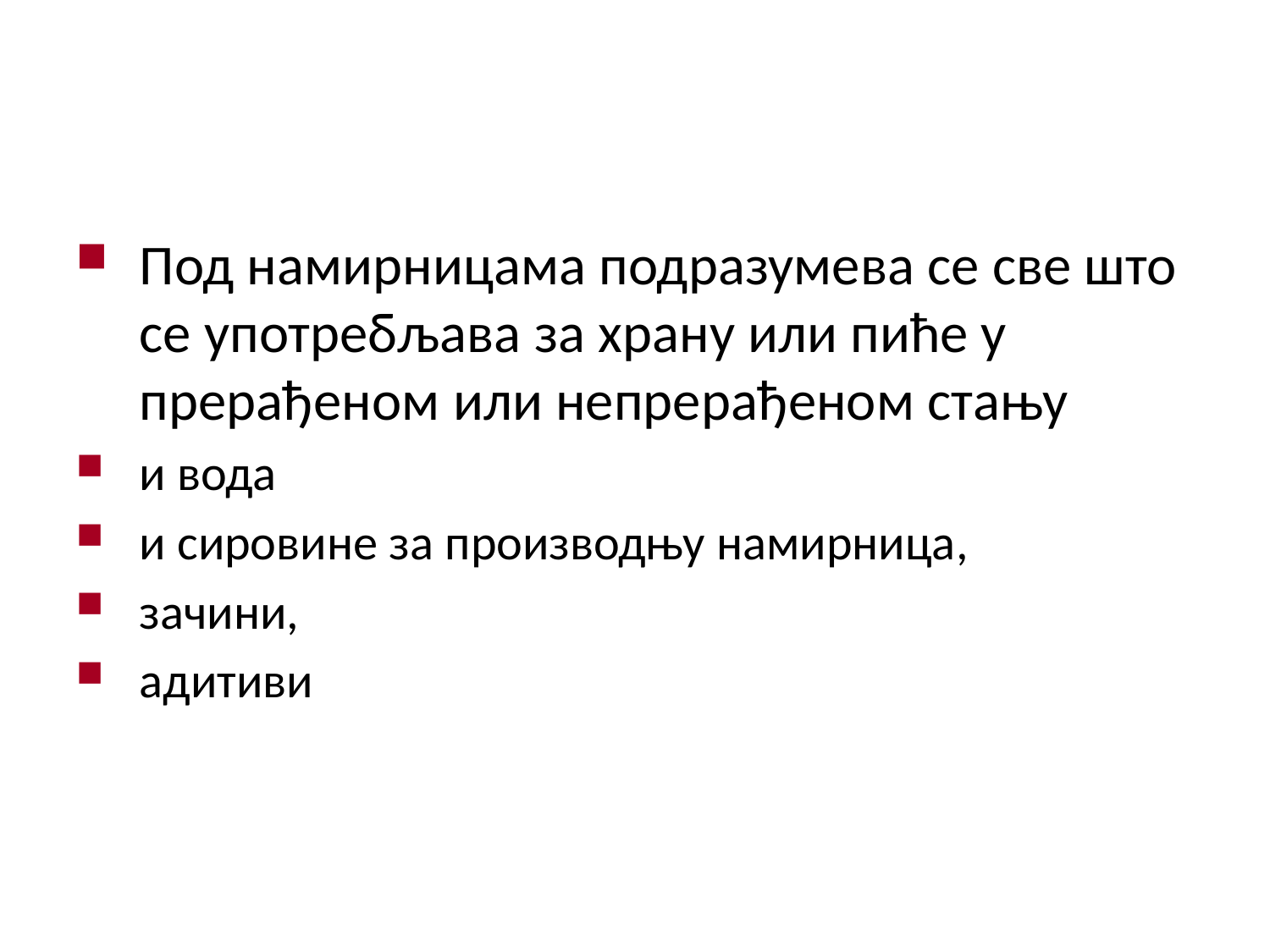

Под намирницама подразумева се све што се употребљава за храну или пиће у прерађеном или непрерађеном стању
и вода
и сировине за производњу намирница,
зачини,
адитиви